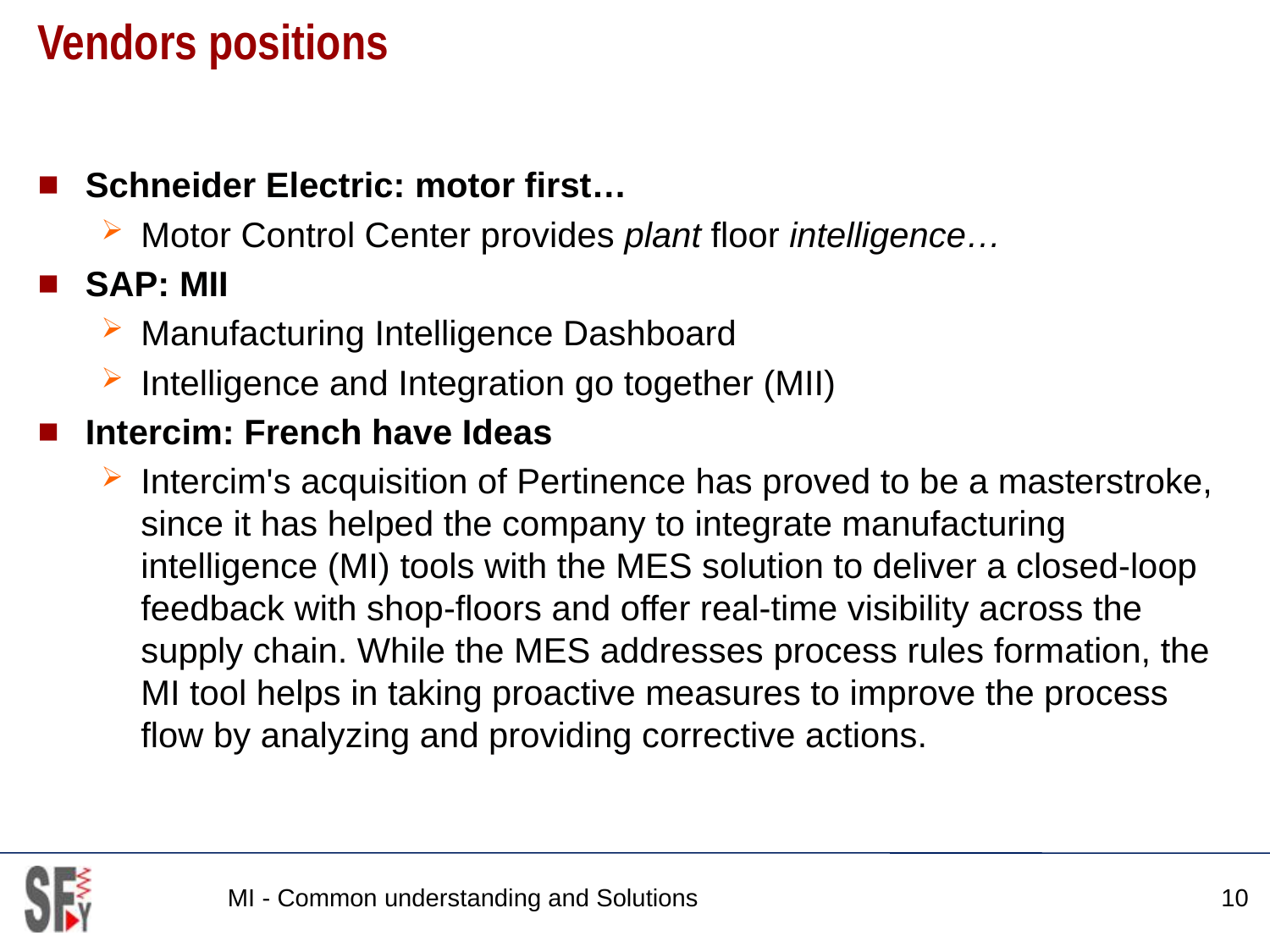

# Vendors positions
Schneider Electric: motor first…
Motor Control Center provides plant floor intelligence…
SAP: MII
Manufacturing Intelligence Dashboard
Intelligence and Integration go together (MII)
Intercim: French have Ideas
Intercim's acquisition of Pertinence has proved to be a masterstroke, since it has helped the company to integrate manufacturing intelligence (MI) tools with the MES solution to deliver a closed-loop feedback with shop-floors and offer real-time visibility across the supply chain. While the MES addresses process rules formation, the MI tool helps in taking proactive measures to improve the process flow by analyzing and providing corrective actions.
MI - Common understanding and Solutions
10